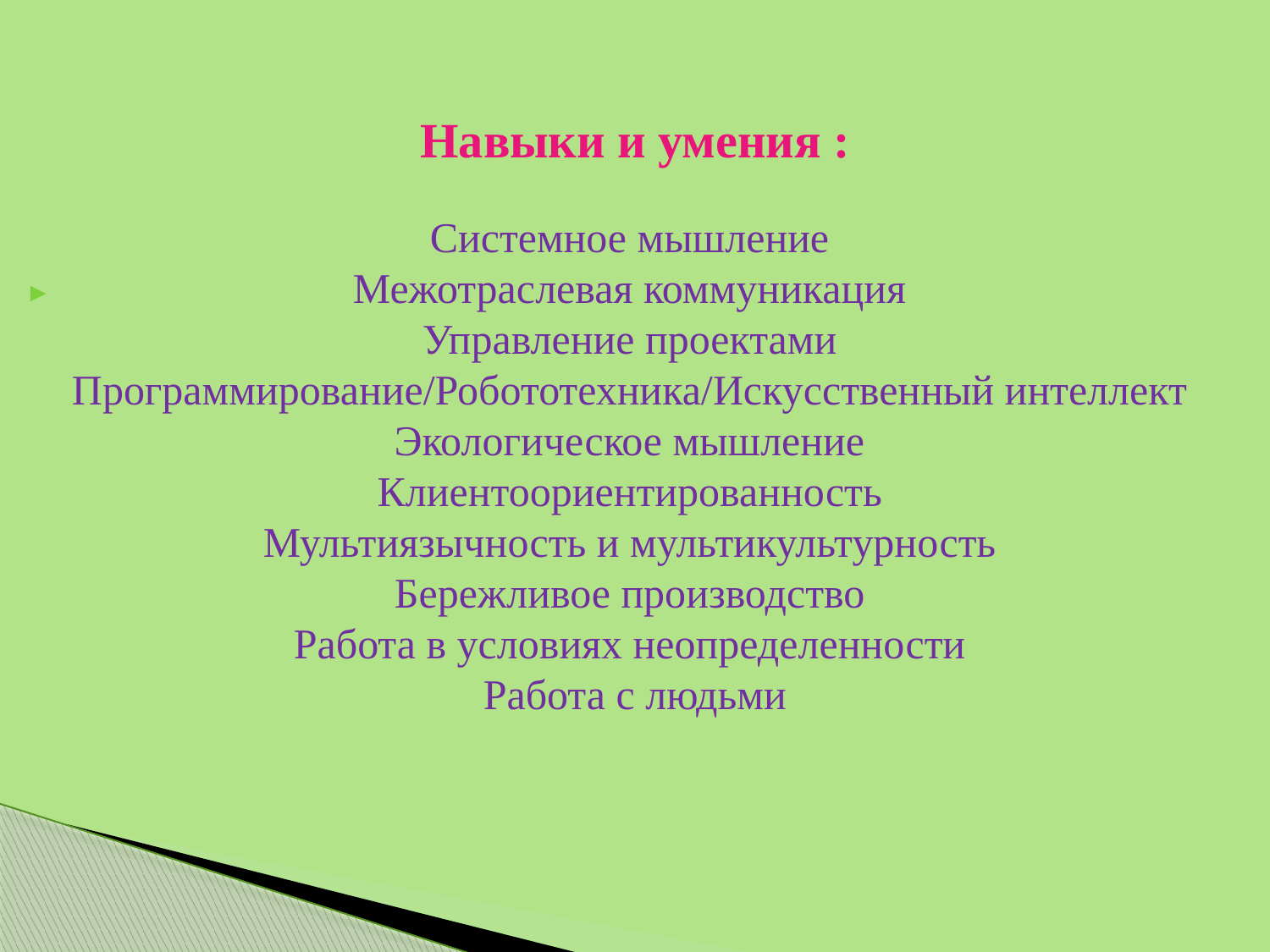

#
Навыки и умения :

Системное мышление
Межотраслевая коммуникация
Управление проектами
Программирование/Робототехника/Искусственный интеллект
Экологическое мышление
Клиентоориентированность
Мультиязычность и мультикультурность
Бережливое производство
Работа в условиях неопределенности
Работа с людьми